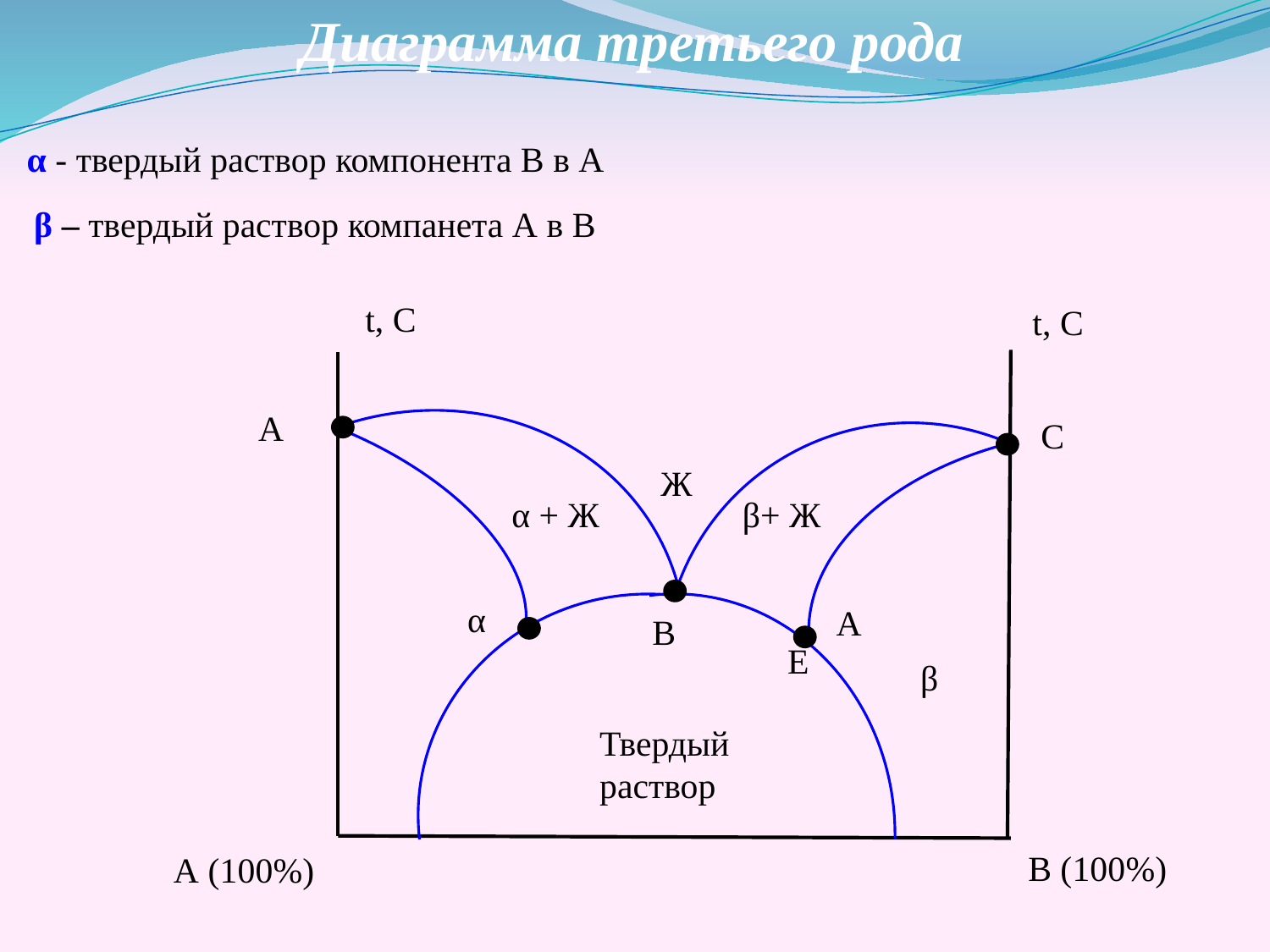

Диаграмма третьего рода
α - твердый раствор компонента В в А
β – твердый раствор компанета А в В
t, С
t, С

А
С

Ж
α + Ж
β+ Ж

α
А

В

Е
β
Твердый раствор
В (100%)
А (100%)